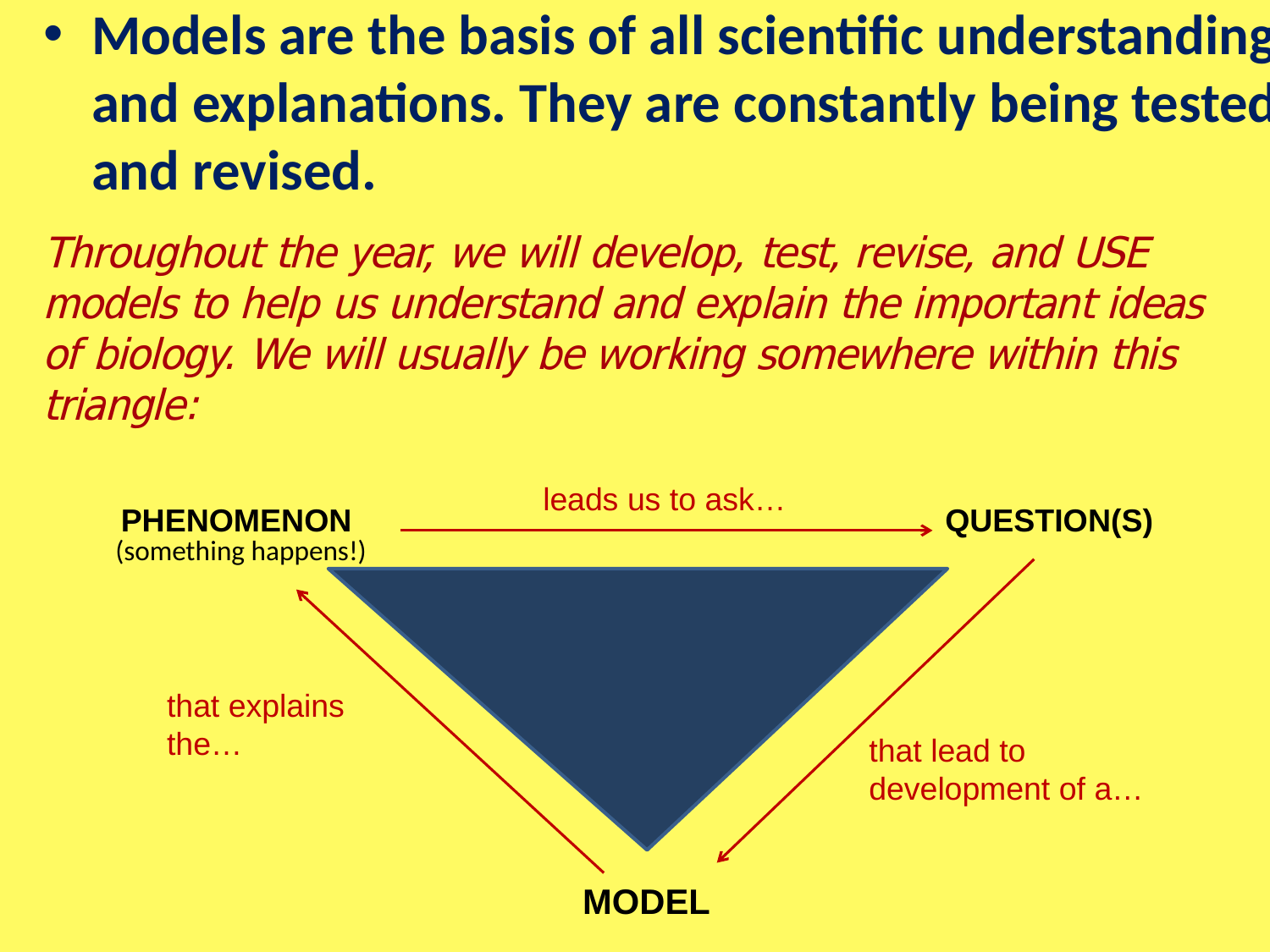

# Models are the basis of all scientific understanding and explanations. They are constantly being tested and revised.
Throughout the year, we will develop, test, revise, and USE models to help us understand and explain the important ideas of biology. We will usually be working somewhere within this triangle:
leads us to ask…
QUESTION(S)
PHENOMENON
(something happens!)

that explains the…
that lead to development of a…
MODEL